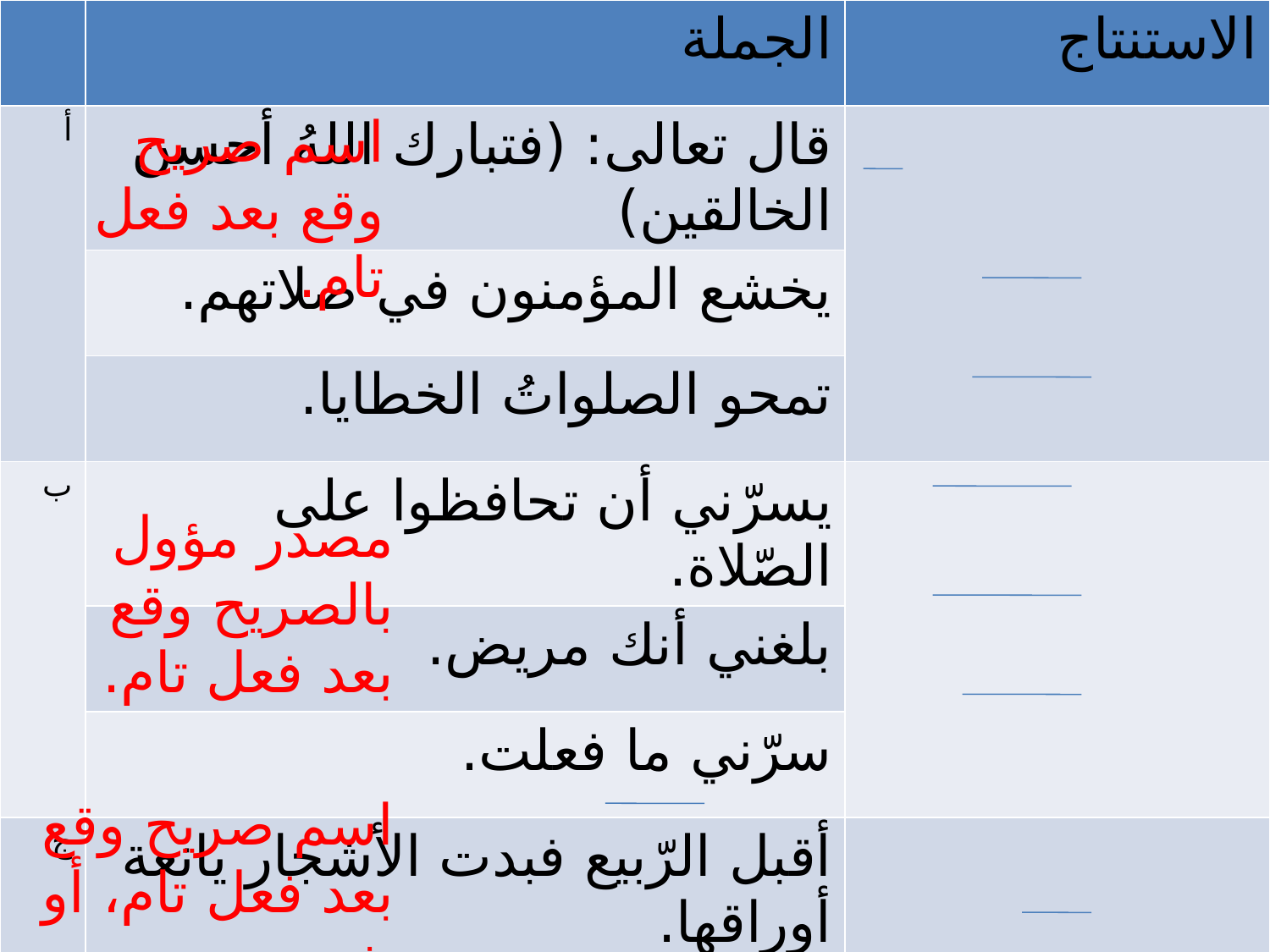

|  | الجملة | الاستنتاج |
| --- | --- | --- |
| أ | قال تعالى: (فتبارك اللهُ أحسن الخالقين) |  |
|  | يخشع المؤمنون في صلاتهم. |  |
|  | تمحو الصلواتُ الخطايا. |  |
| ب | يسرّني أن تحافظوا على الصّلاة. |  |
|  | بلغني أنك مريض. |  |
|  | سرّني ما فعلت. |  |
| ج | أقبل الرّبيع فبدت الأشجار يانعة أوراقها. |  |
|  | كثيرًا ثمرها |  |
اسم صريح وقع بعد فعل تام.
مصدر مؤول بالصريح وقع بعد فعل تام.
اسم صريح وقع بعد فعل تام، أو شبهه.